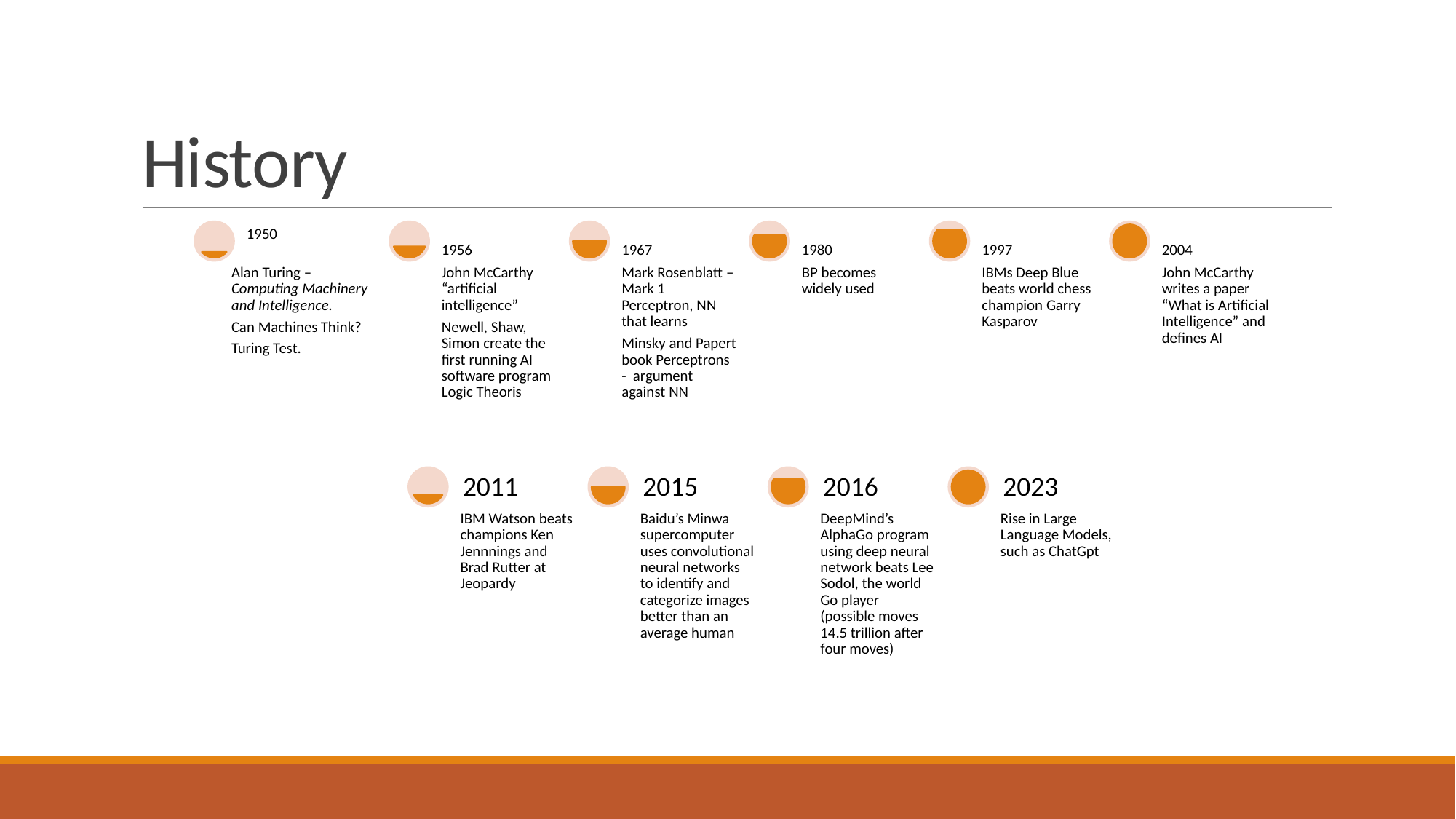

# History
Alan Turing – Computing Machinery and Intelligence.
Can Machines Think?
Turing Test.
1950
John McCarthy  “artificial intelligence”
Newell, Shaw, Simon create the first running AI software program Logic Theoris
1956
Mark Rosenblatt – Mark 1 Perceptron, NN that learns
Minsky and Papert book Perceptrons -  argument against NN

1967
BP becomes widely used
1980
IBMs Deep Blue beats world chess champion Garry Kasparov
1997
John McCarthy writes a paper “What is Artificial Intelligence” and defines AI
2004
IBM Watson beats champions Ken Jennnings and Brad Rutter at Jeopardy
2011
Baidu’s Minwa supercomputer uses convolutional neural networks to identify and categorize images better than an average human
2015
DeepMind’s AlphaGo program using deep neural network beats Lee Sodol, the world Go player (possible moves 14.5 trillion after four moves)
2016
Rise in Large Language Models, such as ChatGpt
2023